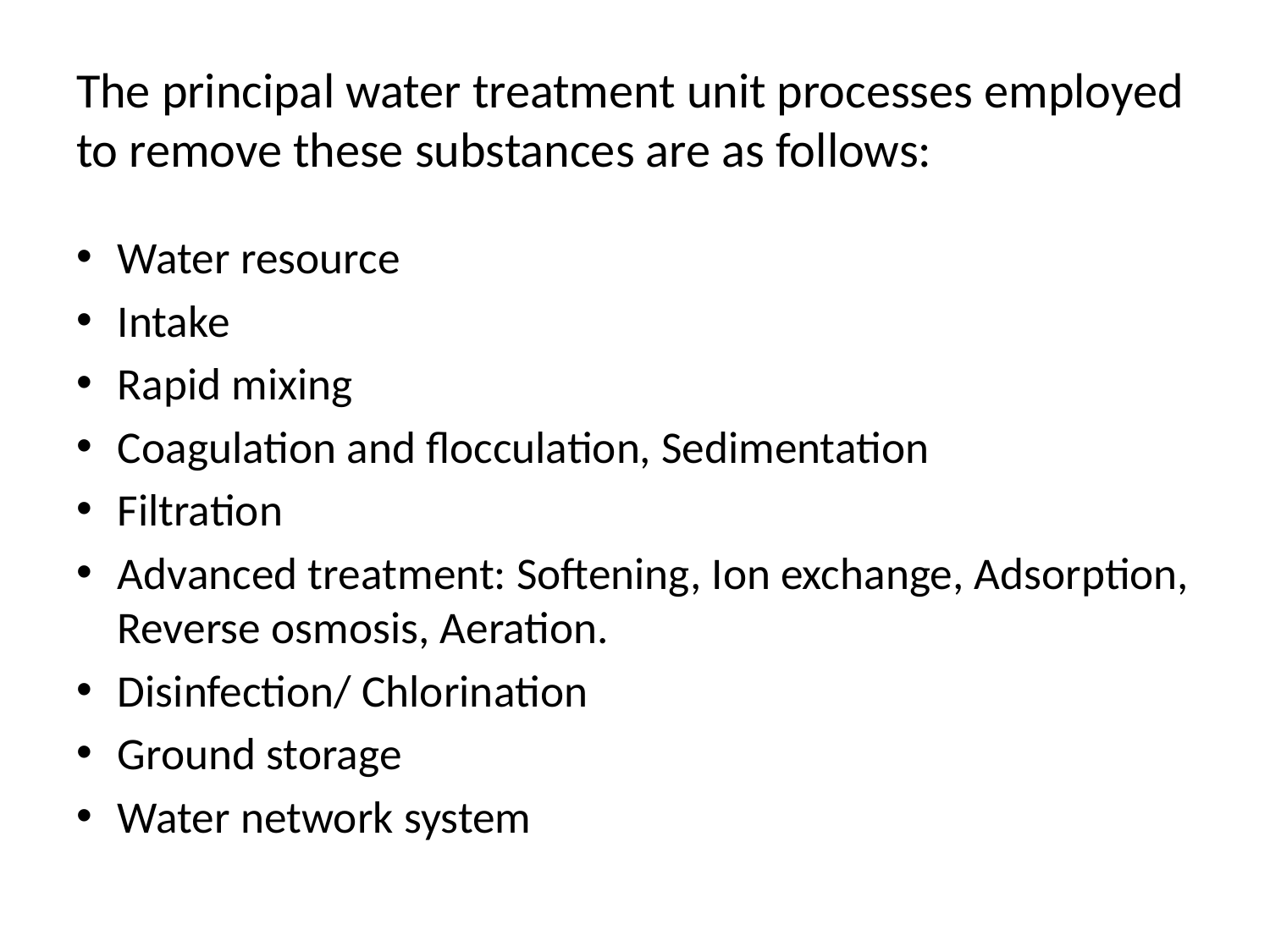

# The principal water treatment unit processes employed to remove these substances are as follows:
Water resource
Intake
Rapid mixing
Coagulation and flocculation, Sedimentation
Filtration
Advanced treatment: Softening, Ion exchange, Adsorption, Reverse osmosis, Aeration.
Disinfection/ Chlorination
Ground storage
Water network system